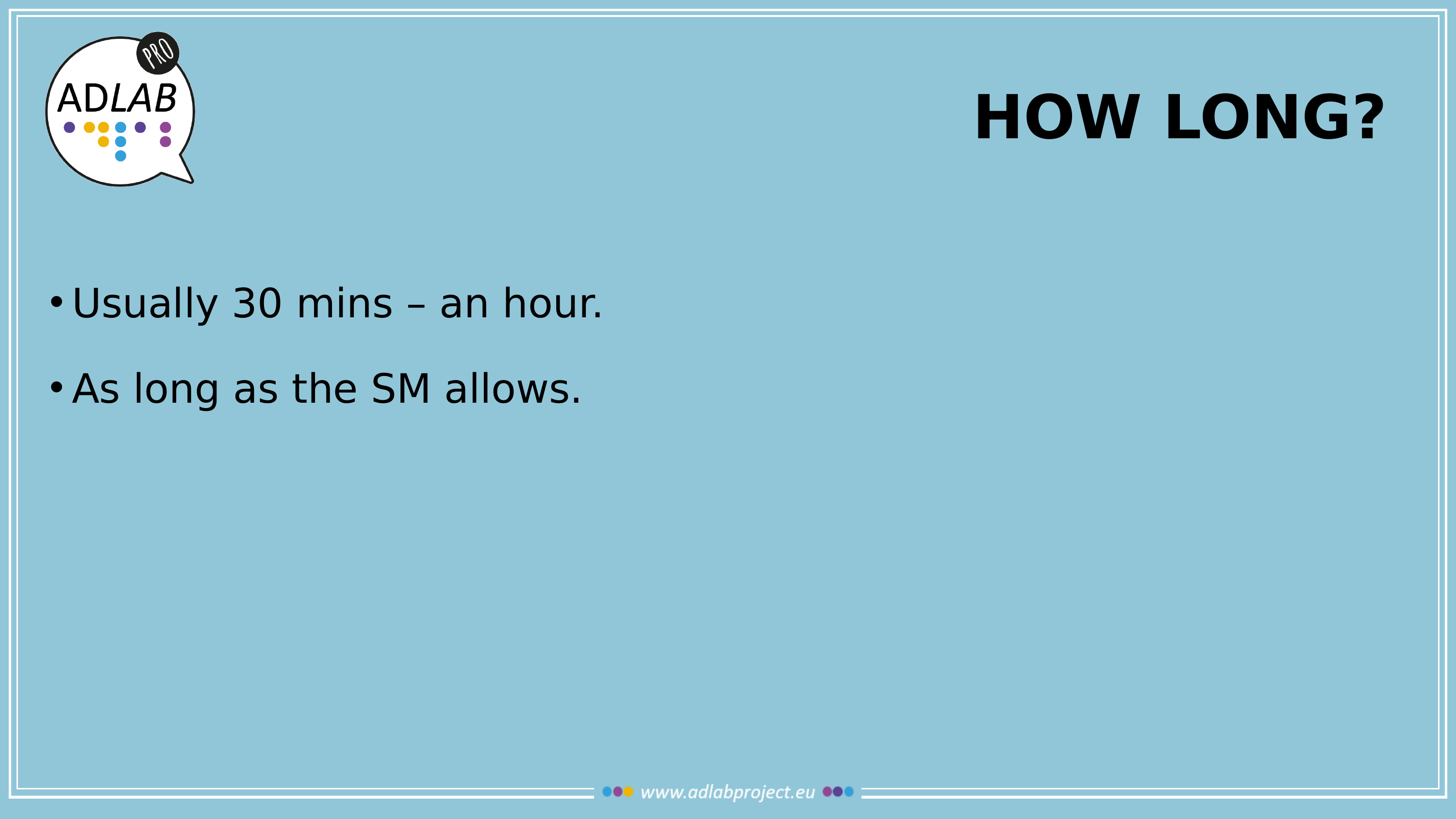

# How long?
Usually 30 mins – an hour.
As long as the SM allows.